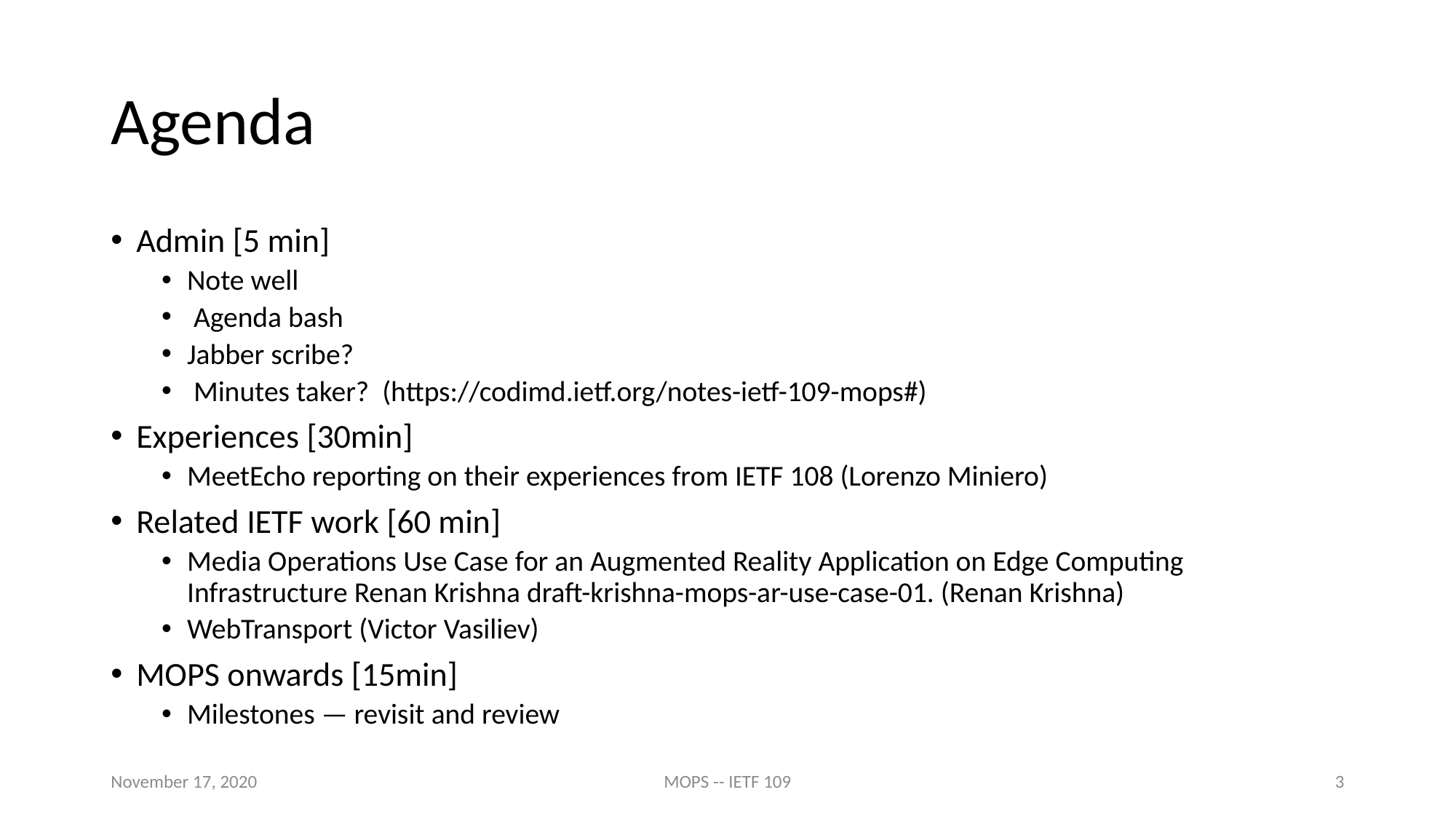

# Agenda
Admin [5 min]
Note well
 Agenda bash
Jabber scribe?
 Minutes taker?  (https://codimd.ietf.org/notes-ietf-109-mops#)
Experiences [30min]
MeetEcho reporting on their experiences from IETF 108 (Lorenzo Miniero)
Related IETF work [60 min]
Media Operations Use Case for an Augmented Reality Application on Edge Computing Infrastructure Renan Krishna draft-krishna-mops-ar-use-case-01. (Renan Krishna)
WebTransport (Victor Vasiliev)
MOPS onwards [15min]
Milestones — revisit and review
November 17, 2020
MOPS -- IETF 109
3